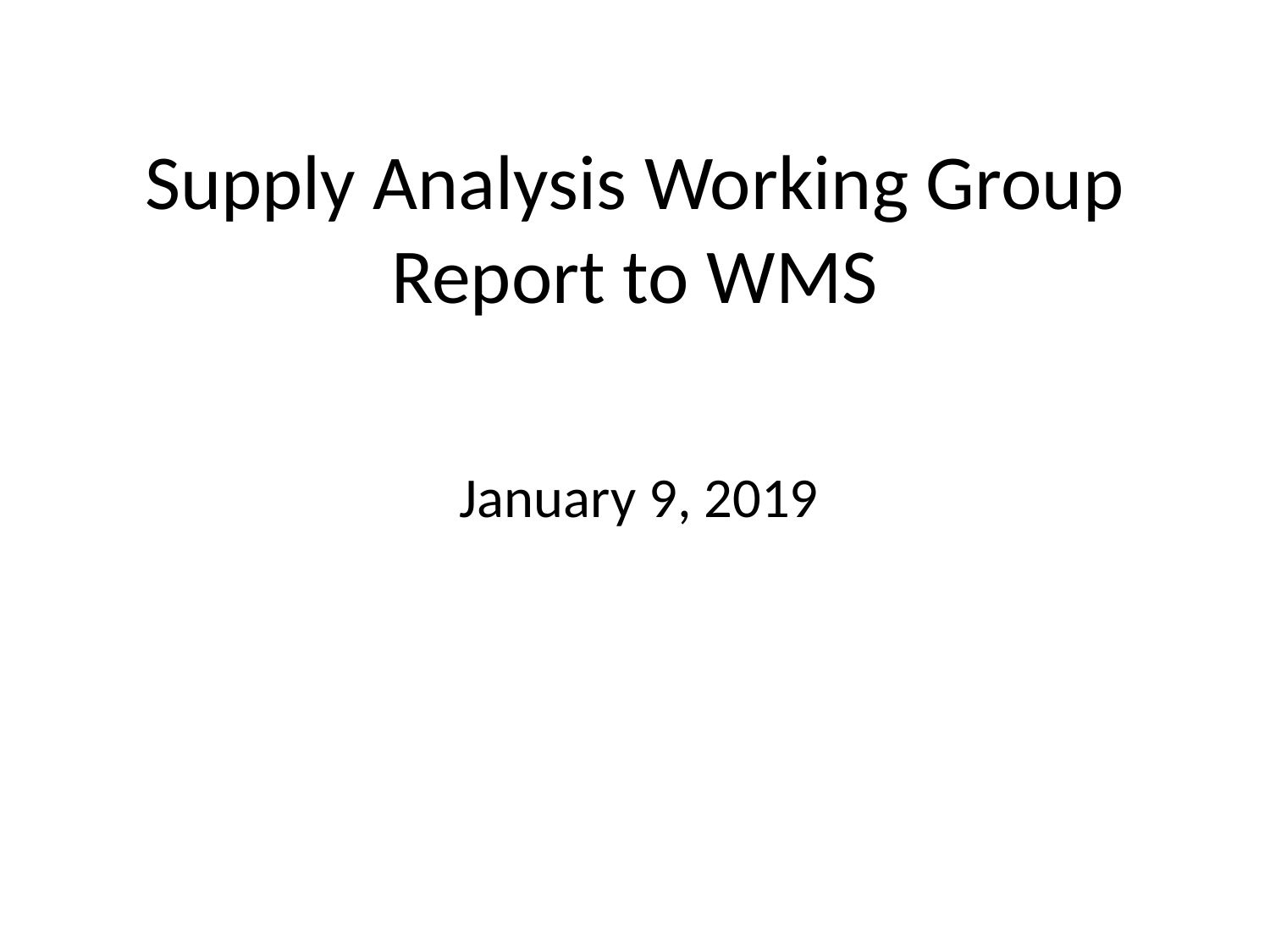

# Supply Analysis Working Group Report to WMS
January 9, 2019